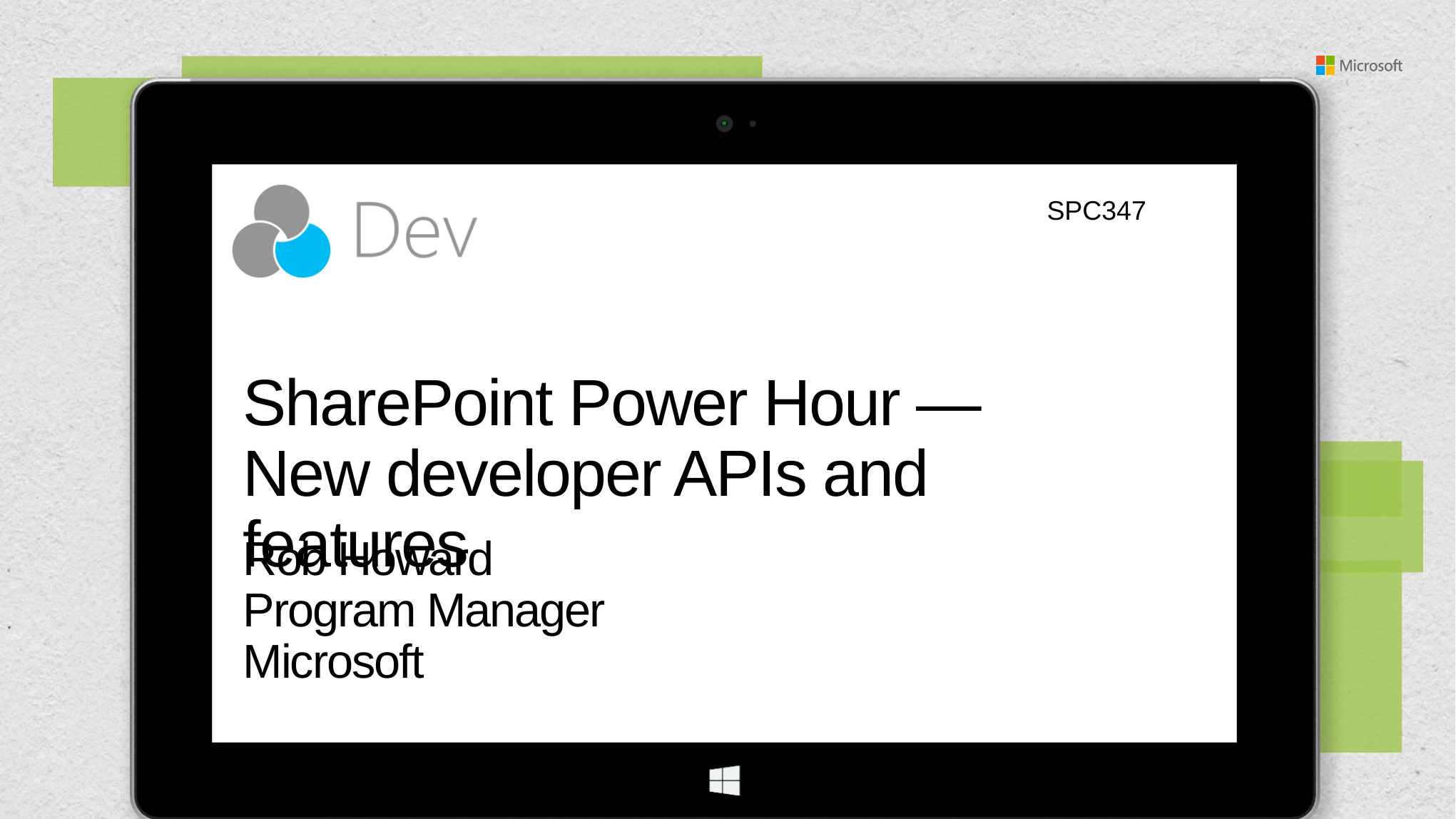

SPC347
# SharePoint Power Hour — New developer APIs and features
Rob Howard
Program Manager
Microsoft